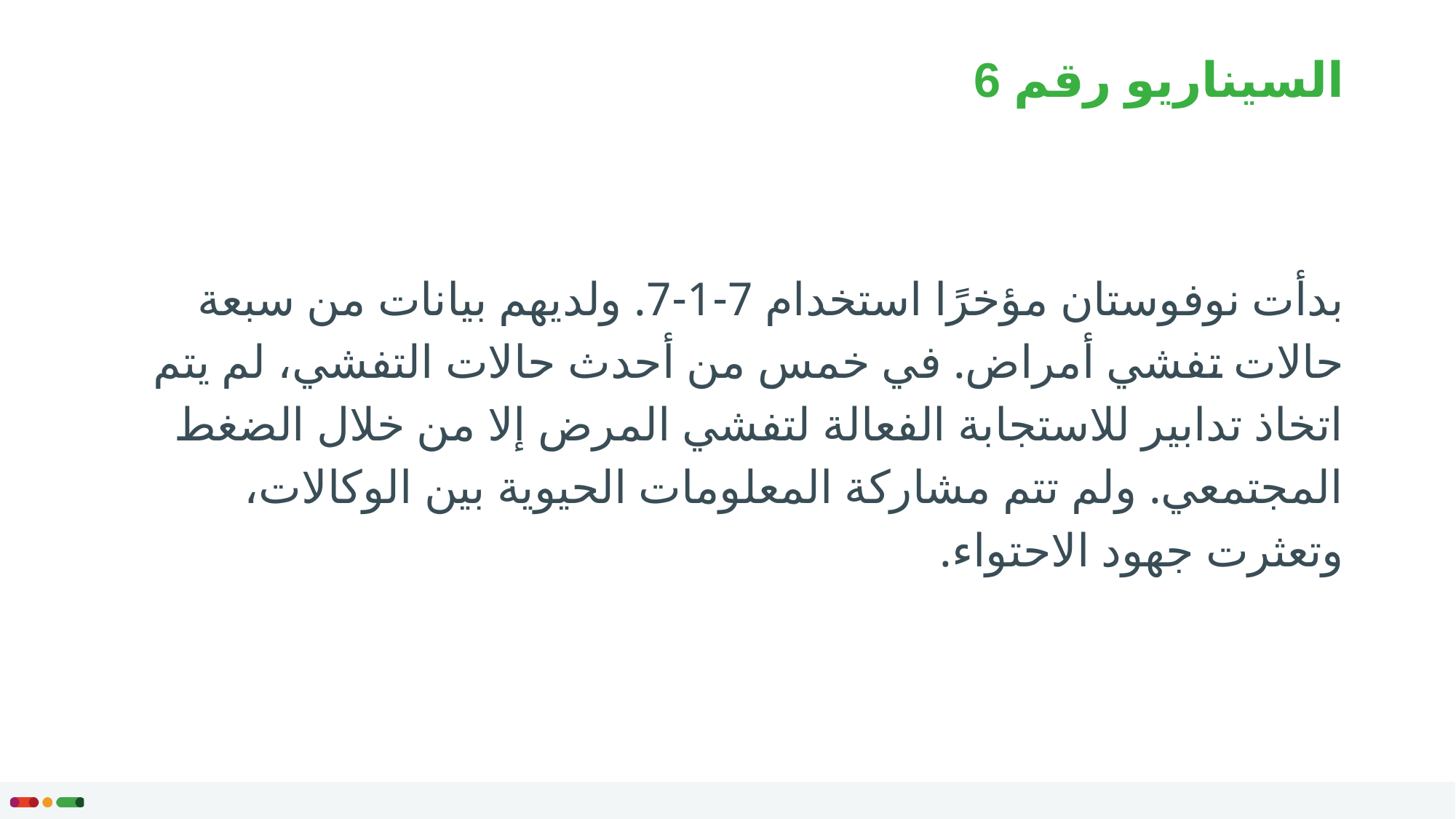

# السيناريو رقم 6
بدأت نوفوستان مؤخرًا استخدام 7-1-7. ولديهم بيانات من سبعة حالات تفشي أمراض. في خمس من أحدث حالات التفشي، لم يتم اتخاذ تدابير للاستجابة الفعالة لتفشي المرض إلا من خلال الضغط المجتمعي. ولم تتم مشاركة المعلومات الحيوية بين الوكالات، وتعثرت جهود الاحتواء.